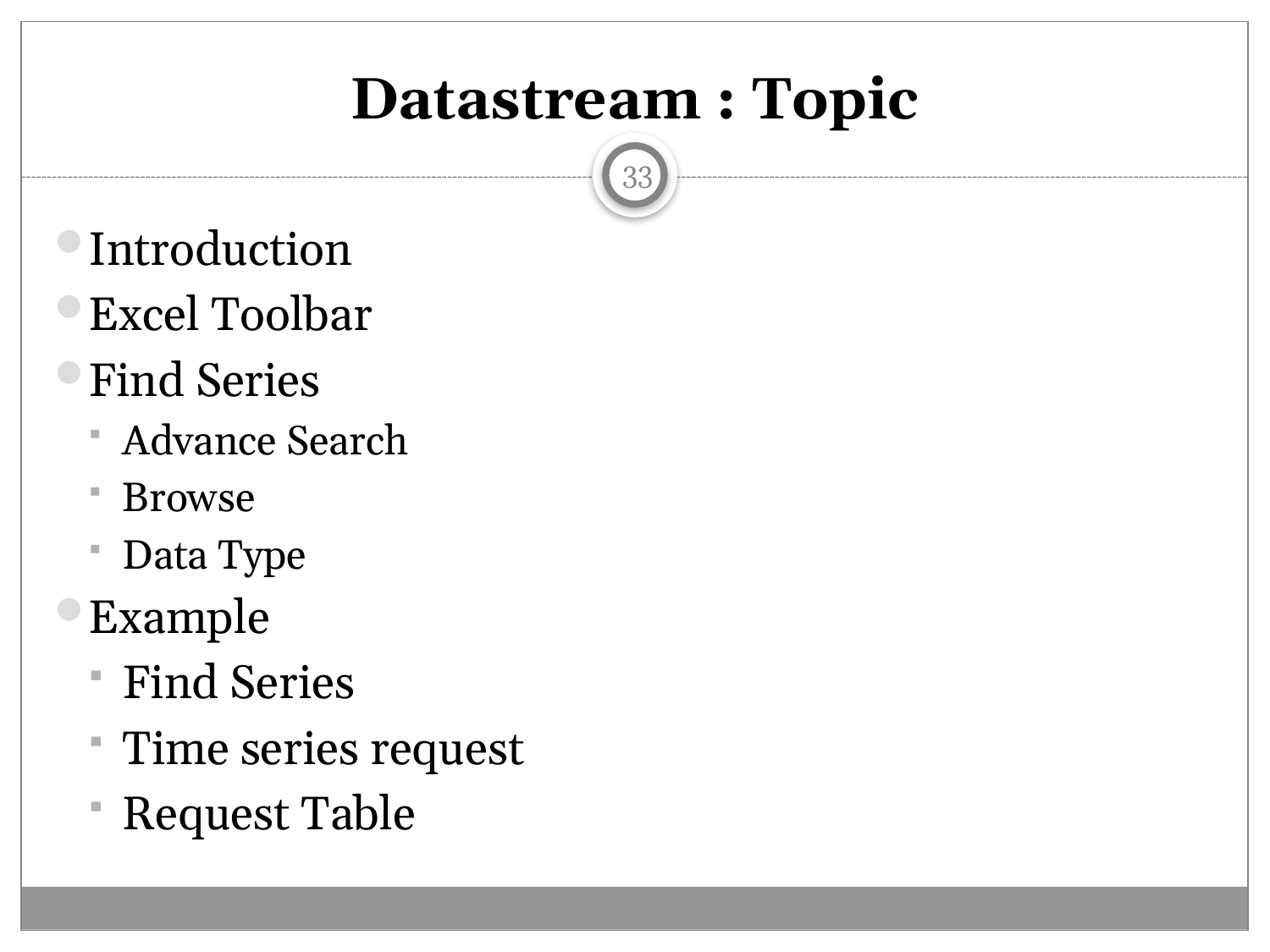

# Datastream : Topic
33
Introduction
Excel Toolbar
Find Series
Advance Search
Browse
Data Type
Example
Find Series
Time series request
Request Table